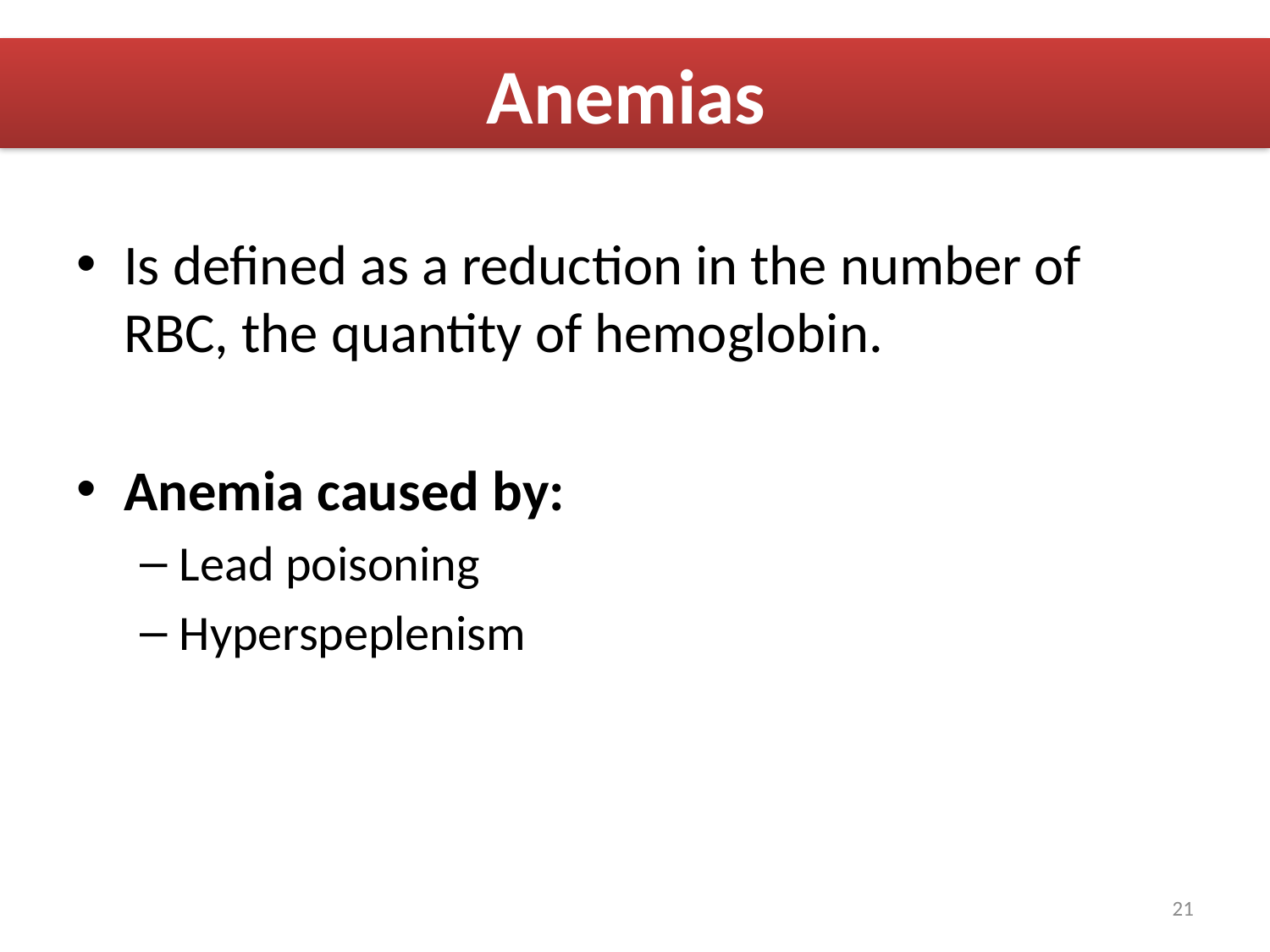

# Anemias
Is defined as a reduction in the number of RBC, the quantity of hemoglobin.

Anemia caused by:
Lead poisoning
Hyperspeplenism

21